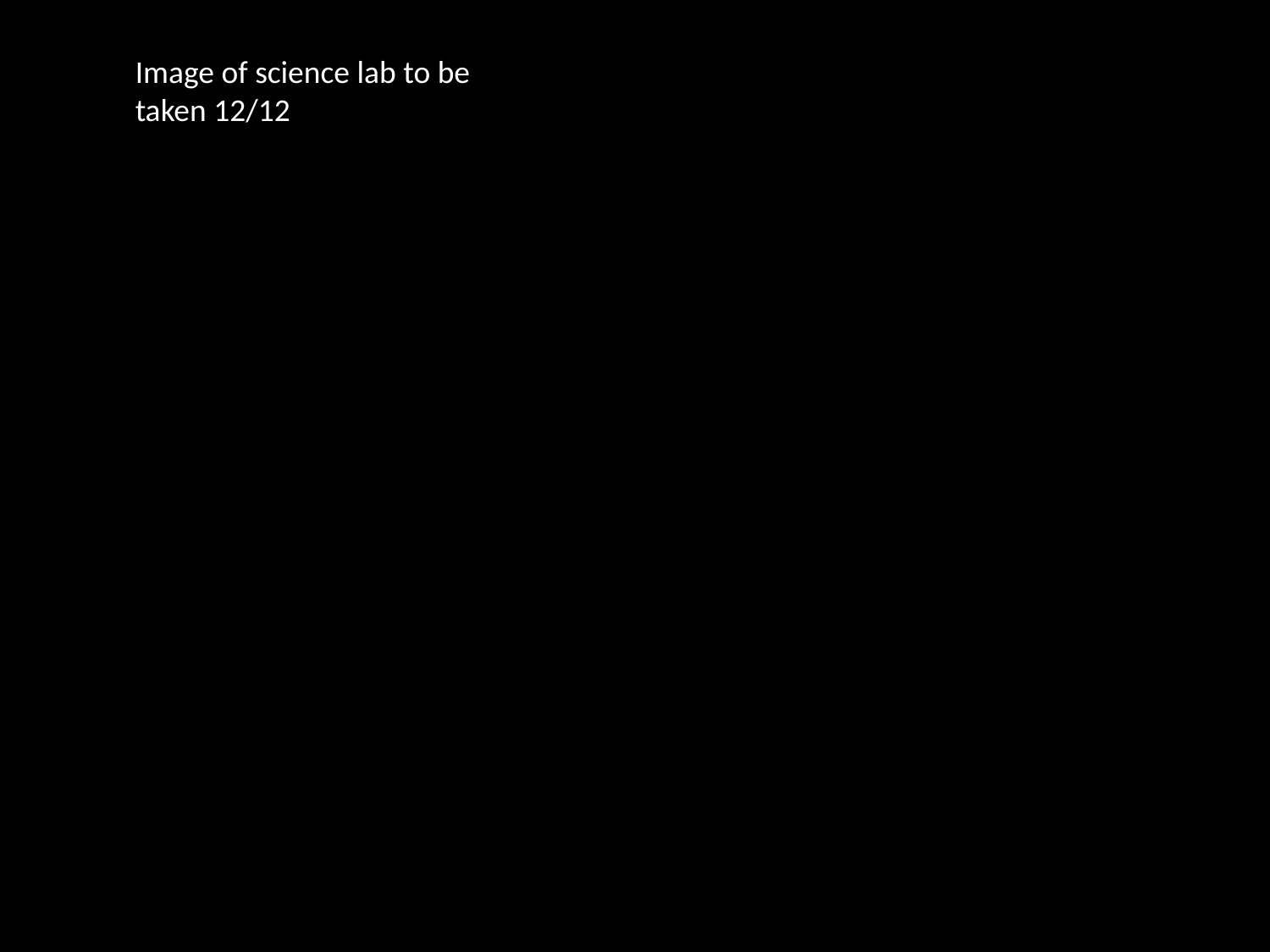

Image of science lab to be taken 12/12